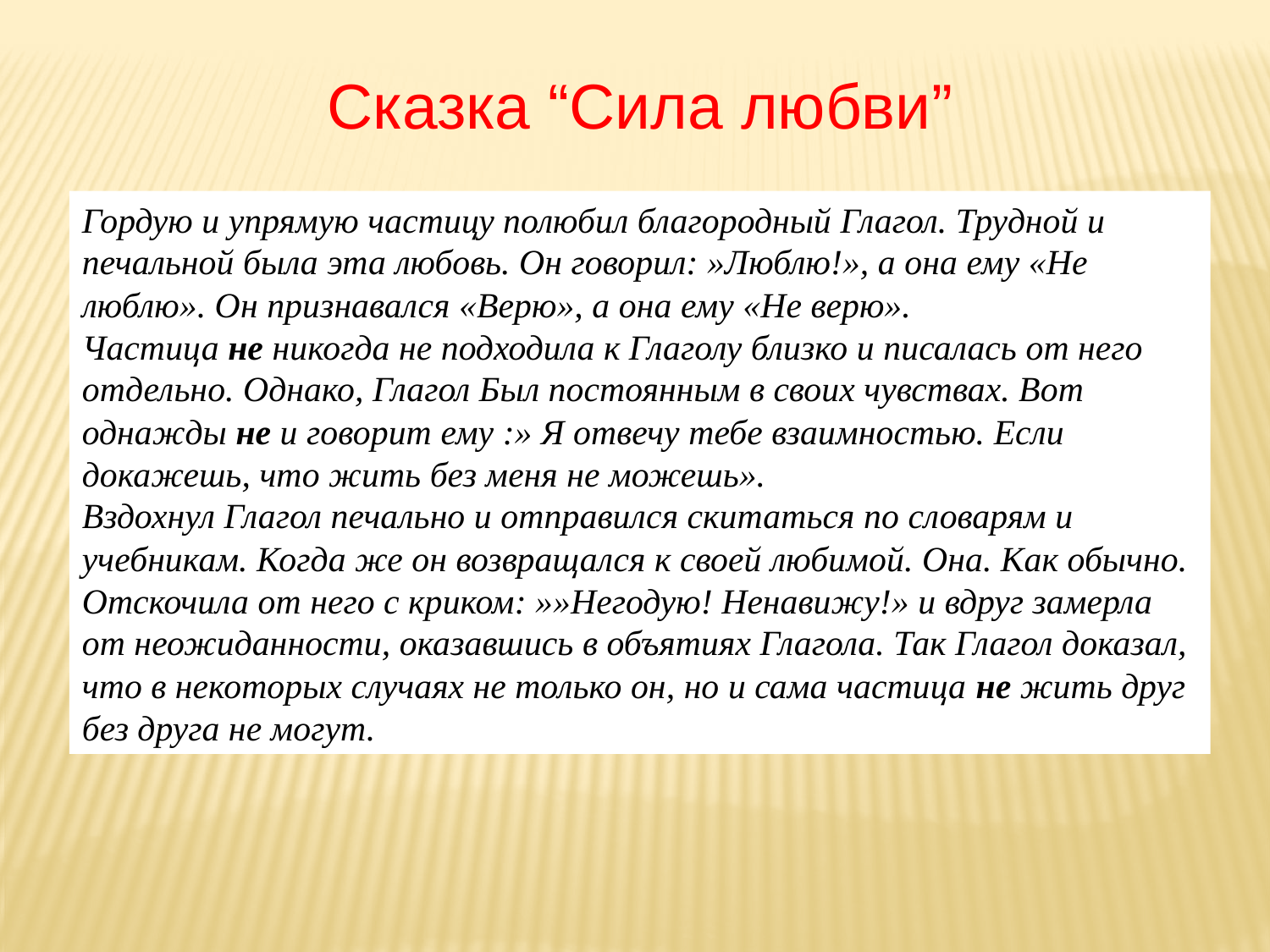

Сказка “Сила любви”
Гордую и упрямую частицу полюбил благородный Глагол. Трудной и печальной была эта любовь. Он говорил: »Люблю!», а она ему «Не люблю». Он признавался «Верю», а она ему «Не верю».
Частица не никогда не подходила к Глаголу близко и писалась от него отдельно. Однако, Глагол Был постоянным в своих чувствах. Вот однажды не и говорит ему :» Я отвечу тебе взаимностью. Если докажешь, что жить без меня не можешь».
Вздохнул Глагол печально и отправился скитаться по словарям и учебникам. Когда же он возвращался к своей любимой. Она. Как обычно. Отскочила от него с криком: »»Негодую! Ненавижу!» и вдруг замерла от неожиданности, оказавшись в объятиях Глагола. Так Глагол доказал, что в некоторых случаях не только он, но и сама частица не жить друг без друга не могут.